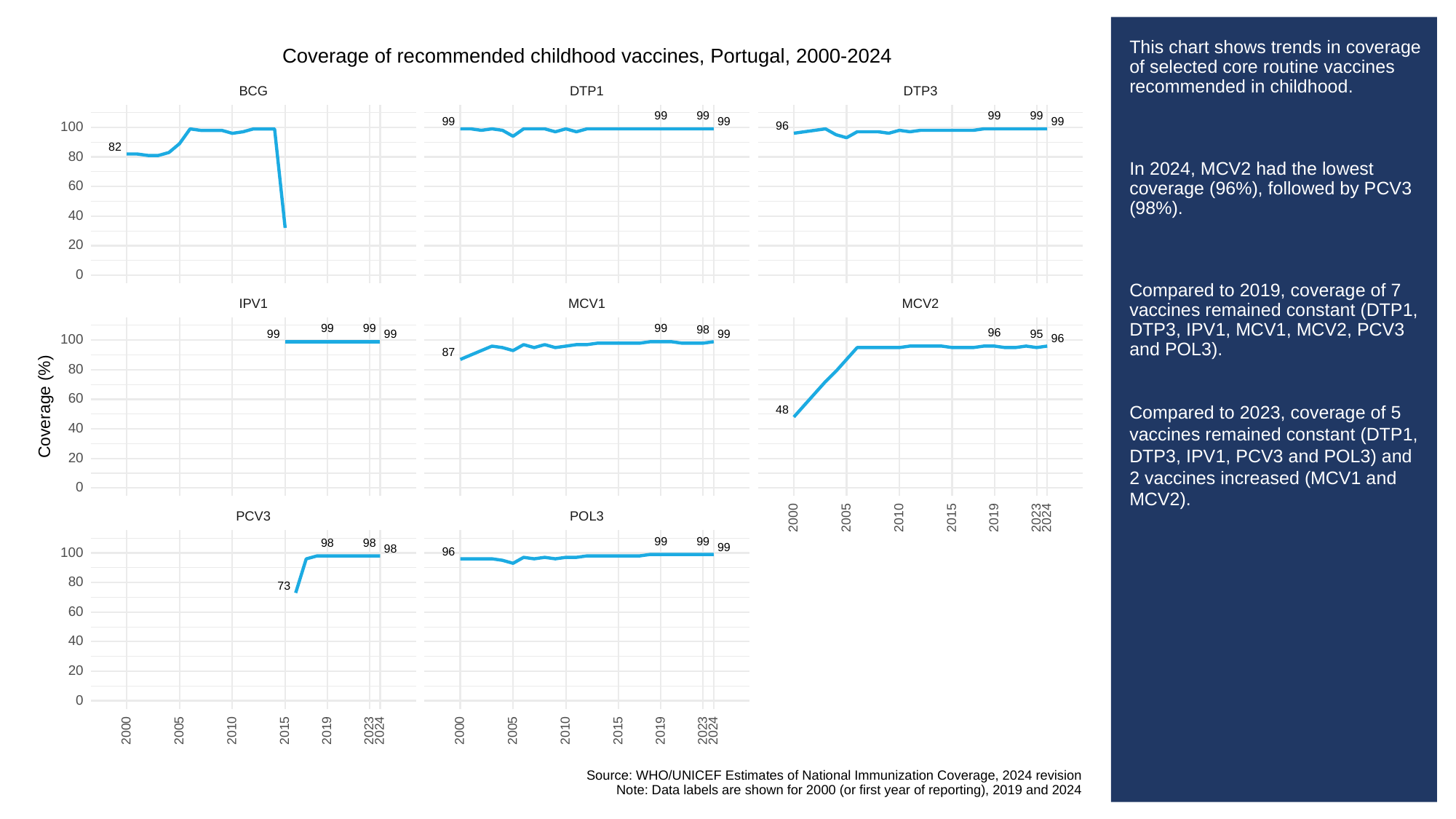

# This chart shows trends in coverage of selected core routine vaccines recommended in childhood.

In 2024, MCV2 had the lowest coverage (96%), followed by PCV3 (98%).

Compared to 2019, coverage of 7 vaccines remained constant (DTP1, DTP3, IPV1, MCV1, MCV2, PCV3 and POL3).

Compared to 2023, coverage of 5 vaccines remained constant (DTP1, DTP3, IPV1, PCV3 and POL3) and 2 vaccines increased (MCV1 and MCV2).

Coverage of recommended childhood vaccines, Portugal, 2000-2024
BCG
DTP3
DTP1

99
99
99
99

99
99
99
96
100

82
80

60

40

20

0

MCV1
MCV2
IPV1

99
99
99

98
96
99
99
99
95
96
100

87

80

60
Coverage (%)

48

40

20

0

POL3
PCV3
2023
2000
2005
2010
2015
2019
2024

99
99

98
98
99
98
96
100

80
73

60

40

20

0

2023
2023
2000
2005
2010
2015
2019
2024
2000
2005
2010
2015
2019
2024
Source: WHO/UNICEF Estimates of National Immunization Coverage, 2024 revision
Note: Data labels are shown for 2000 (or first year of reporting), 2019 and 2024